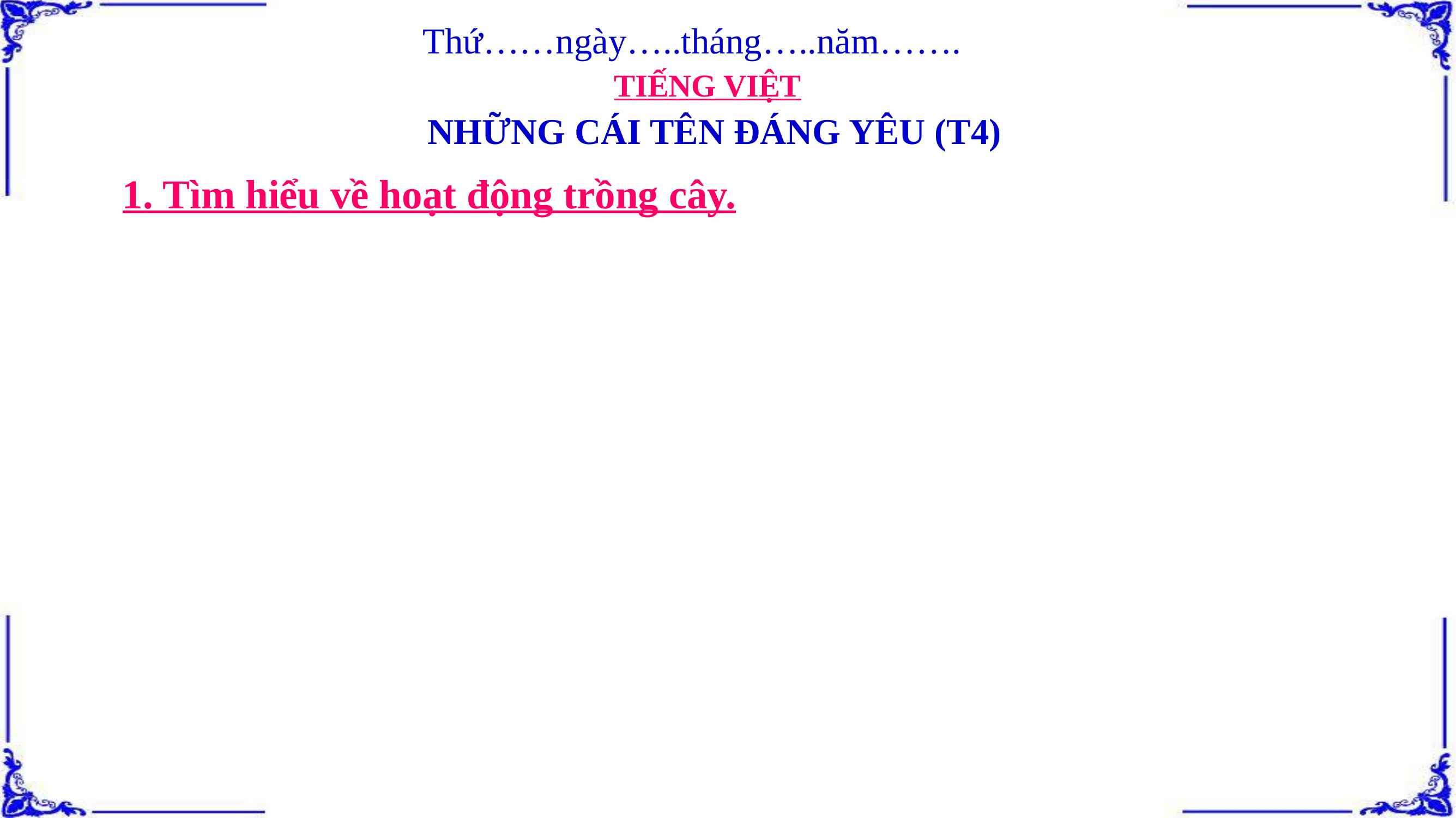

Thứ……ngày…..tháng…..năm…….
TIẾNG VIỆT
NHỮNG CÁI TÊN ĐÁNG YÊU (T4)
1. Tìm hiểu về hoạt động trồng cây.